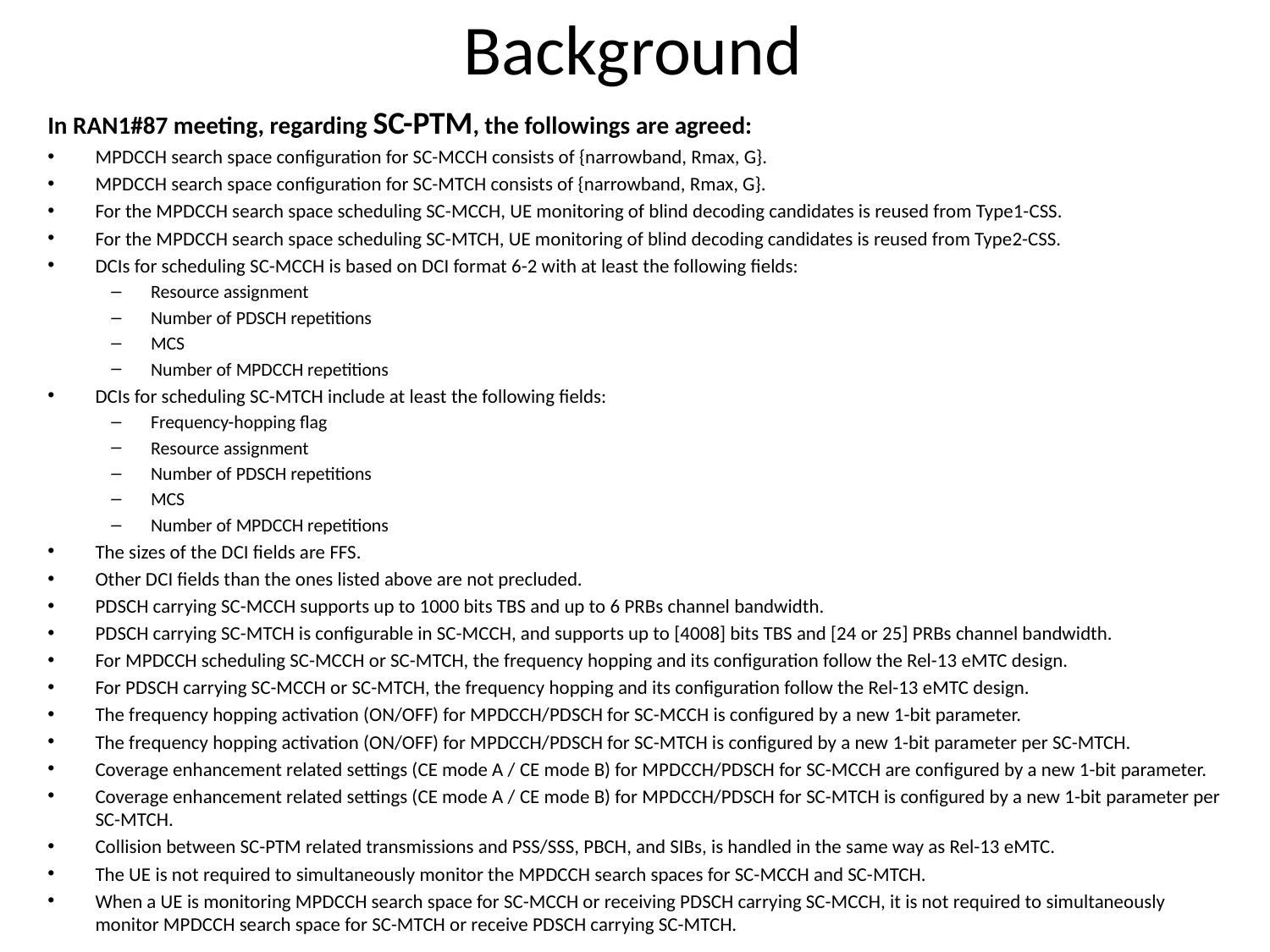

# Background
In RAN1#87 meeting, regarding SC-PTM, the followings are agreed:
MPDCCH search space configuration for SC-MCCH consists of {narrowband, Rmax, G}.
MPDCCH search space configuration for SC-MTCH consists of {narrowband, Rmax, G}.
For the MPDCCH search space scheduling SC-MCCH, UE monitoring of blind decoding candidates is reused from Type1-CSS.
For the MPDCCH search space scheduling SC-MTCH, UE monitoring of blind decoding candidates is reused from Type2-CSS.
DCIs for scheduling SC-MCCH is based on DCI format 6-2 with at least the following fields:
Resource assignment
Number of PDSCH repetitions
MCS
Number of MPDCCH repetitions
DCIs for scheduling SC-MTCH include at least the following fields:
Frequency-hopping flag
Resource assignment
Number of PDSCH repetitions
MCS
Number of MPDCCH repetitions
The sizes of the DCI fields are FFS.
Other DCI fields than the ones listed above are not precluded.
PDSCH carrying SC-MCCH supports up to 1000 bits TBS and up to 6 PRBs channel bandwidth.
PDSCH carrying SC-MTCH is configurable in SC-MCCH, and supports up to [4008] bits TBS and [24 or 25] PRBs channel bandwidth.
For MPDCCH scheduling SC-MCCH or SC-MTCH, the frequency hopping and its configuration follow the Rel-13 eMTC design.
For PDSCH carrying SC-MCCH or SC-MTCH, the frequency hopping and its configuration follow the Rel-13 eMTC design.
The frequency hopping activation (ON/OFF) for MPDCCH/PDSCH for SC-MCCH is configured by a new 1-bit parameter.
The frequency hopping activation (ON/OFF) for MPDCCH/PDSCH for SC-MTCH is configured by a new 1-bit parameter per SC-MTCH.
Coverage enhancement related settings (CE mode A / CE mode B) for MPDCCH/PDSCH for SC-MCCH are configured by a new 1-bit parameter.
Coverage enhancement related settings (CE mode A / CE mode B) for MPDCCH/PDSCH for SC-MTCH is configured by a new 1-bit parameter per SC-MTCH.
Collision between SC-PTM related transmissions and PSS/SSS, PBCH, and SIBs, is handled in the same way as Rel-13 eMTC.
The UE is not required to simultaneously monitor the MPDCCH search spaces for SC-MCCH and SC-MTCH.
When a UE is monitoring MPDCCH search space for SC-MCCH or receiving PDSCH carrying SC-MCCH, it is not required to simultaneously monitor MPDCCH search space for SC-MTCH or receive PDSCH carrying SC-MTCH.